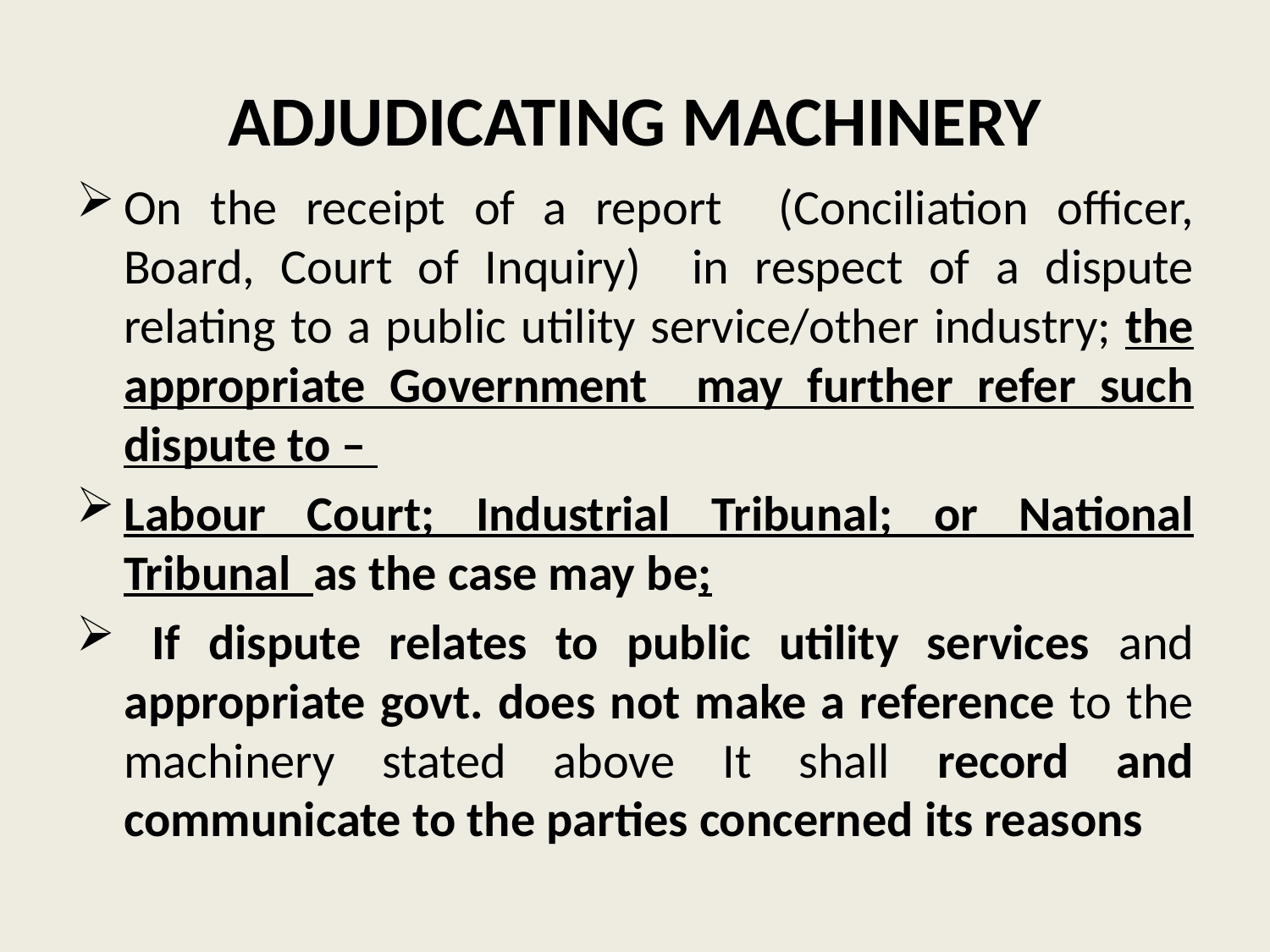

# ADJUDICATING MACHINERY
On the receipt of a report  (Conciliation officer, Board, Court of Inquiry)  in respect of a dispute relating to a public utility service/other industry; the appropriate Government  may further refer such dispute to –
Labour Court; Industrial Tribunal; or National Tribunal  as the case may be;
 If dispute relates to public utility services and appropriate govt. does not make a reference to the machinery stated above It shall record and communicate to the parties concerned its reasons